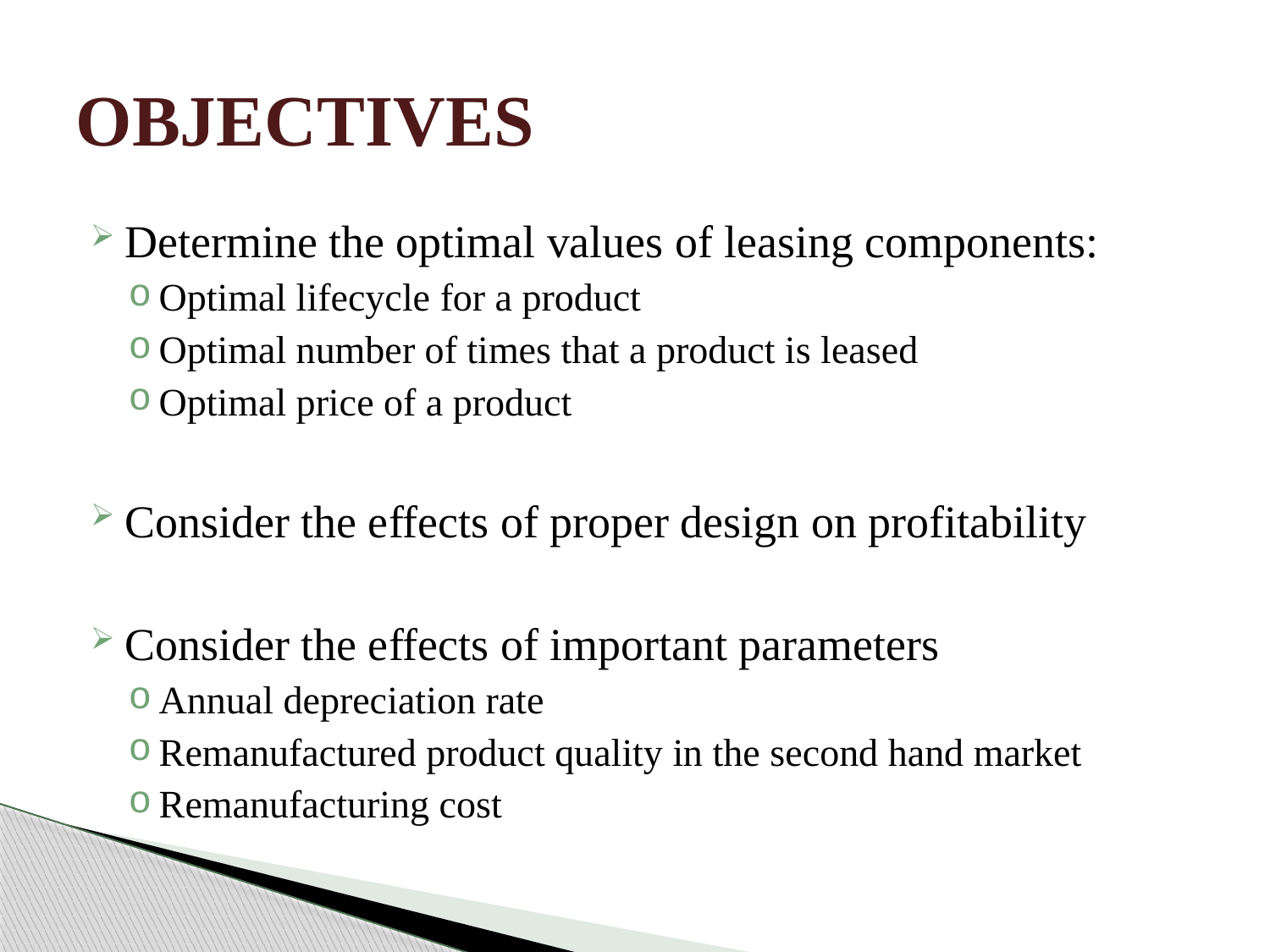

# OBJECTIVES
Determine the optimal values of leasing components:
Optimal lifecycle for a product
Optimal number of times that a product is leased
Optimal price of a product

Consider the effects of proper design on profitability

Consider the effects of important parameters
Annual depreciation rate
Remanufactured product quality in the second hand market
Remanufacturing cost